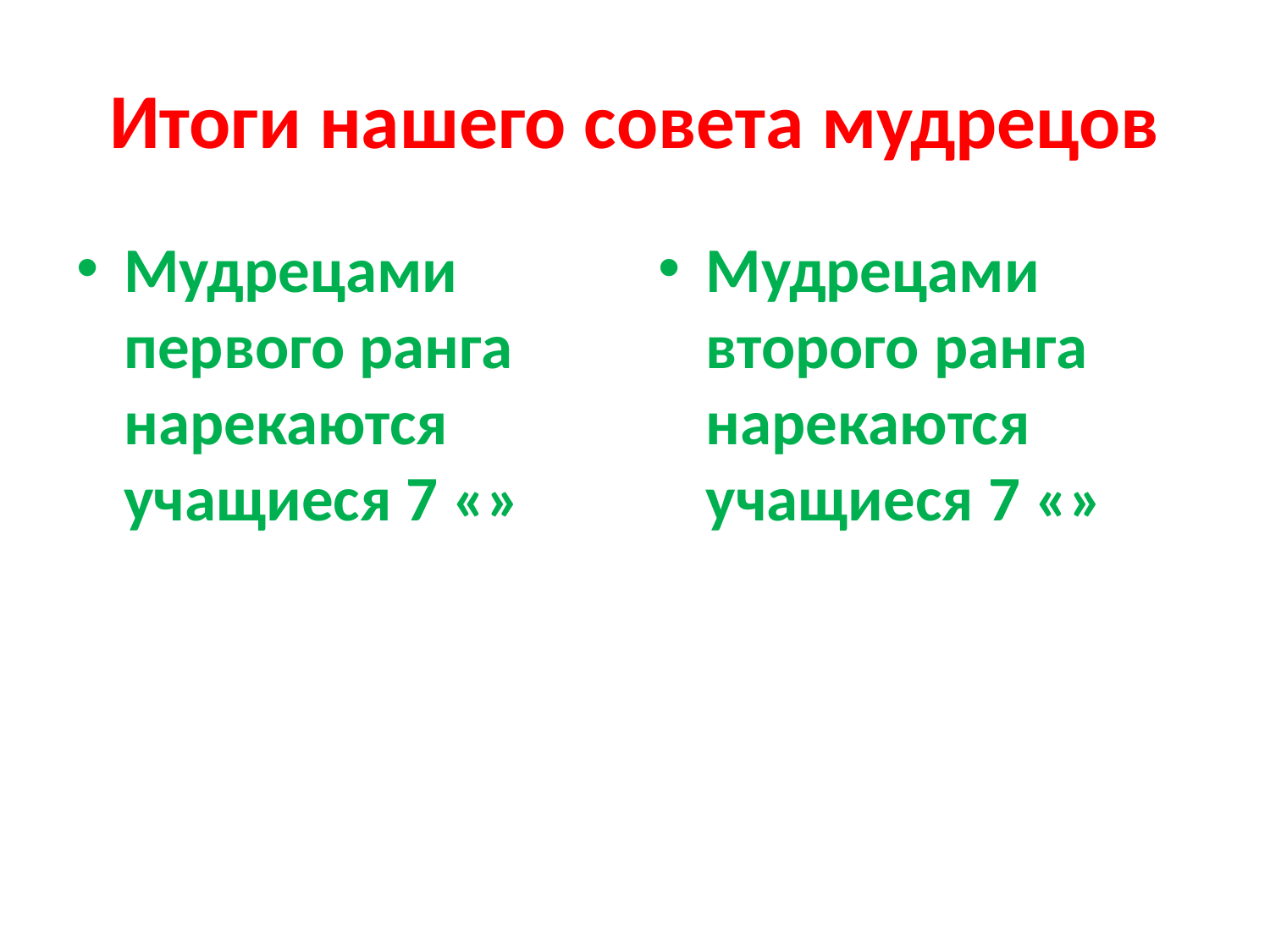

# Итоги нашего совета мудрецов
Мудрецами первого ранга нарекаются учащиеся 7 «»
Мудрецами второго ранга нарекаются учащиеся 7 «»